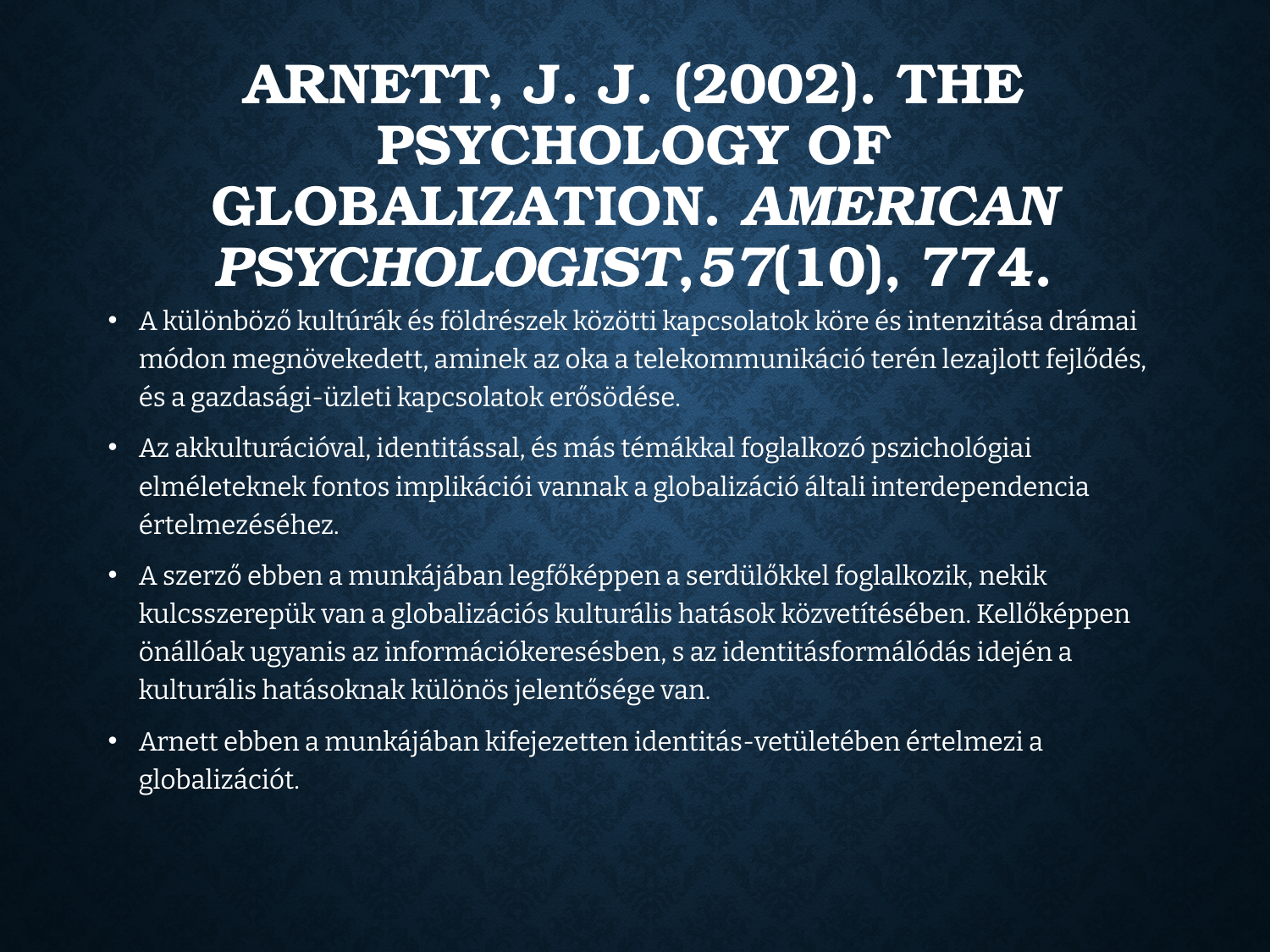

# Arnett, J. J. (2002). The psychology of globalization. American psychologist,57(10), 774.
A különböző kultúrák és földrészek közötti kapcsolatok köre és intenzitása drámai módon megnövekedett, aminek az oka a telekommunikáció terén lezajlott fejlődés, és a gazdasági-üzleti kapcsolatok erősödése.
Az akkulturációval, identitással, és más témákkal foglalkozó pszichológiai elméleteknek fontos implikációi vannak a globalizáció általi interdependencia értelmezéséhez.
A szerző ebben a munkájában legfőképpen a serdülőkkel foglalkozik, nekik kulcsszerepük van a globalizációs kulturális hatások közvetítésében. Kellőképpen önállóak ugyanis az információkeresésben, s az identitásformálódás idején a kulturális hatásoknak különös jelentősége van.
Arnett ebben a munkájában kifejezetten identitás-vetületében értelmezi a globalizációt.